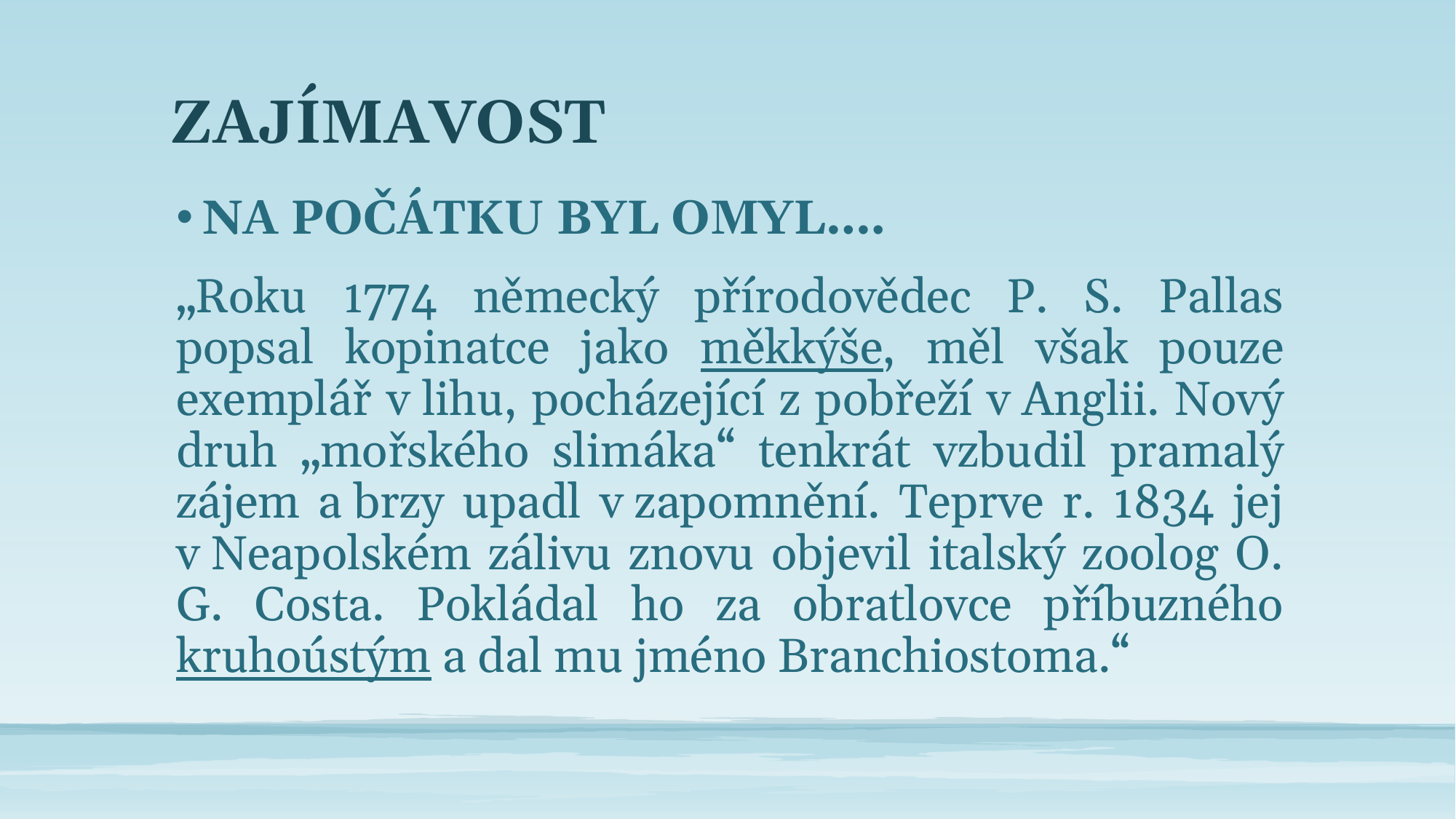

# ZAJÍMAVOST
NA POČÁTKU BYL OMYL….
„Roku 1774 německý přírodovědec P. S. Pallas popsal kopinatce jako měkkýše, měl však pouze exemplář v lihu, pocházející z pobřeží v Anglii. Nový druh „mořského slimáka“ tenkrát vzbudil pramalý zájem a brzy upadl v zapomnění. Teprve r. 1834 jej v Neapolském zálivu znovu objevil italský zoolog O. G. Costa. Pokládal ho za obratlovce příbuzného kruhoústým a dal mu jméno Branchiostoma.“